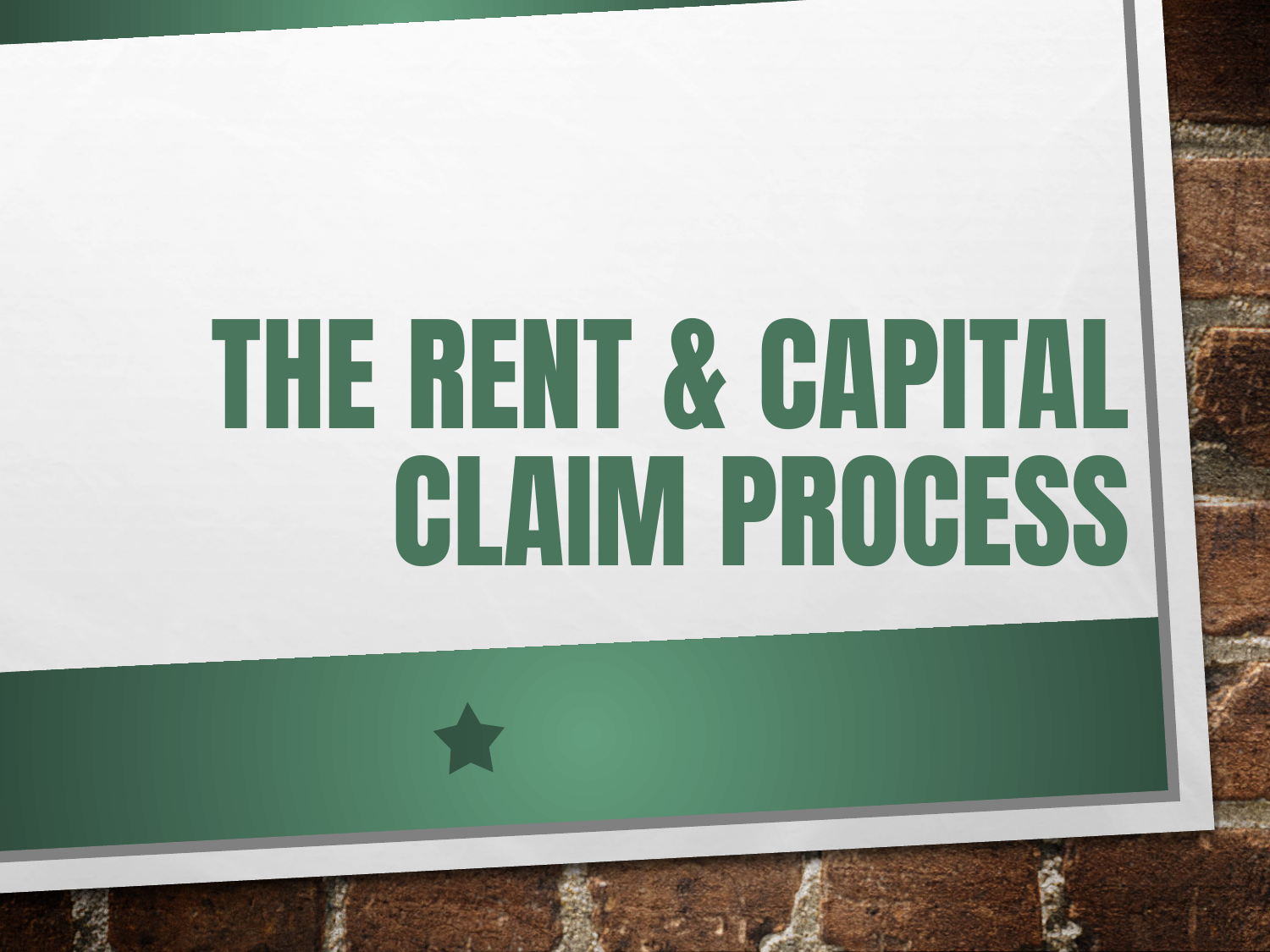

# The Rent & Capital Claim process